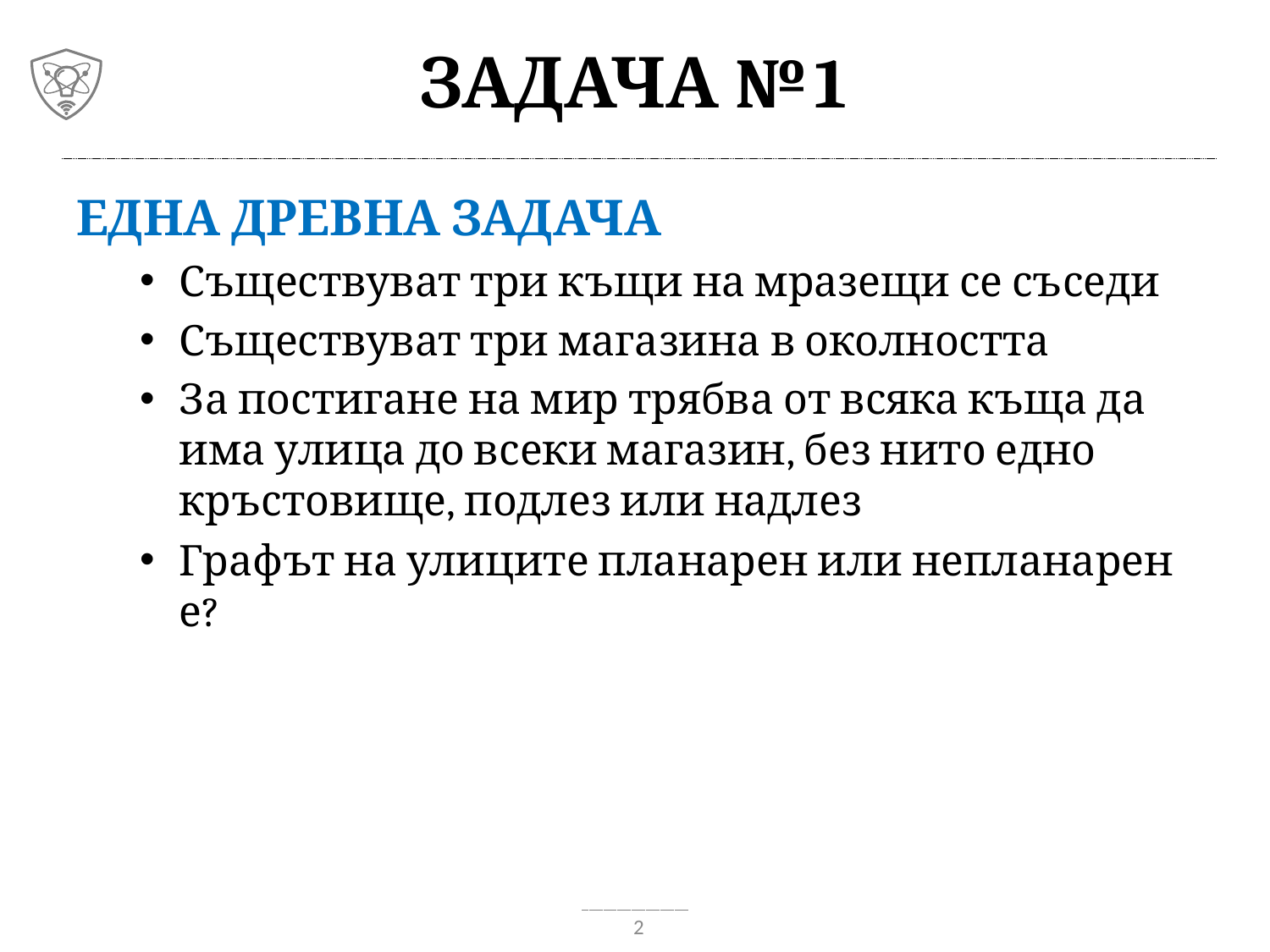

# Задача №1
Една древна задача
Съществуват три къщи на мразещи се съседи
Съществуват три магазина в околността
За постигане на мир трябва от всяка къща да има улица до всеки магазин, без нито едно кръстовище, подлез или надлез
Графът на улиците планарен или непланарен е?
2